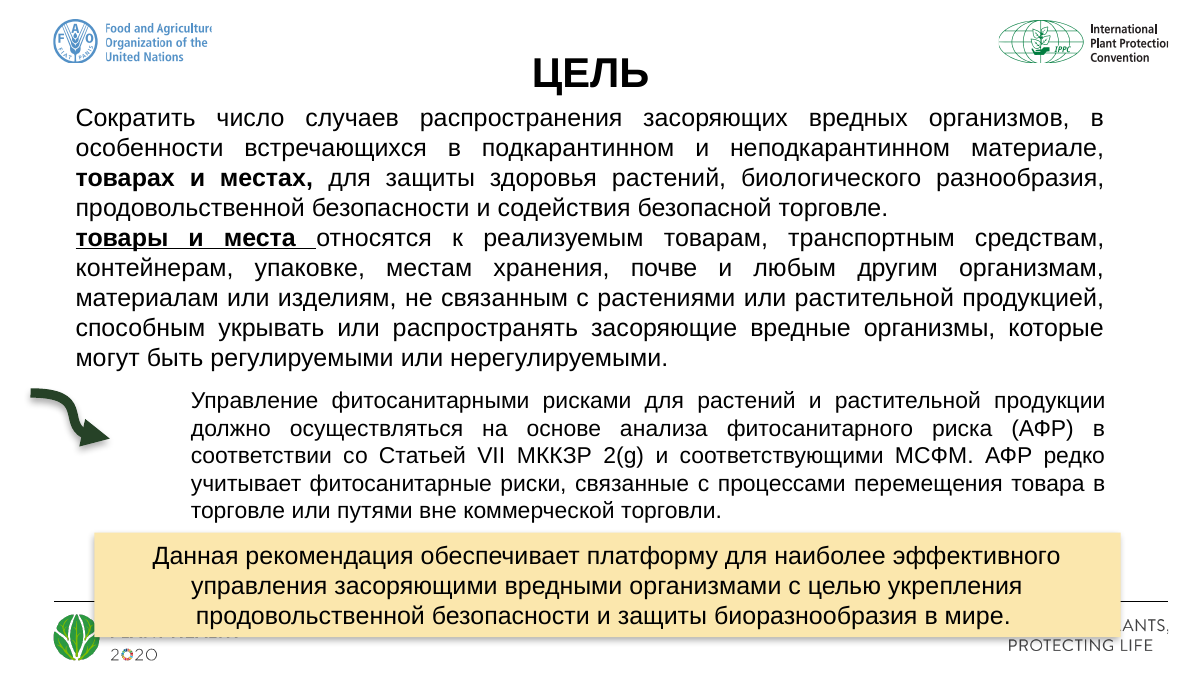

# ЦЕЛЬ
Сократить число случаев распространения засоряющих вредных организмов, в особенности встречающихся в подкарантинном и неподкарантинном материале, товарах и местах, для защиты здоровья растений, биологического разнообразия, продовольственной безопасности и содействия безопасной торговле.
товары и места относятся к реализуемым товарам, транспортным средствам, контейнерам, упаковке, местам хранения, почве и любым другим организмам, материалам или изделиям, не связанным с растениями или растительной продукцией, способным укрывать или распространять засоряющие вредные организмы, которые могут быть регулируемыми или нерегулируемыми.
Управление фитосанитарными рисками для растений и растительной продукции должно осуществляться на основе анализа фитосанитарного риска (АФР) в соответствии со Статьей VII МККЗР 2(g) и соответствующими МСФМ. АФР редко учитывает фитосанитарные риски, связанные с процессами перемещения товара в торговле или путями вне коммерческой торговли.
Данная рекомендация обеспечивает платформу для наиболее эффективного управления засоряющими вредными организмами с целью укрепления продовольственной безопасности и защиты биоразнообразия в мире.
6 of 6